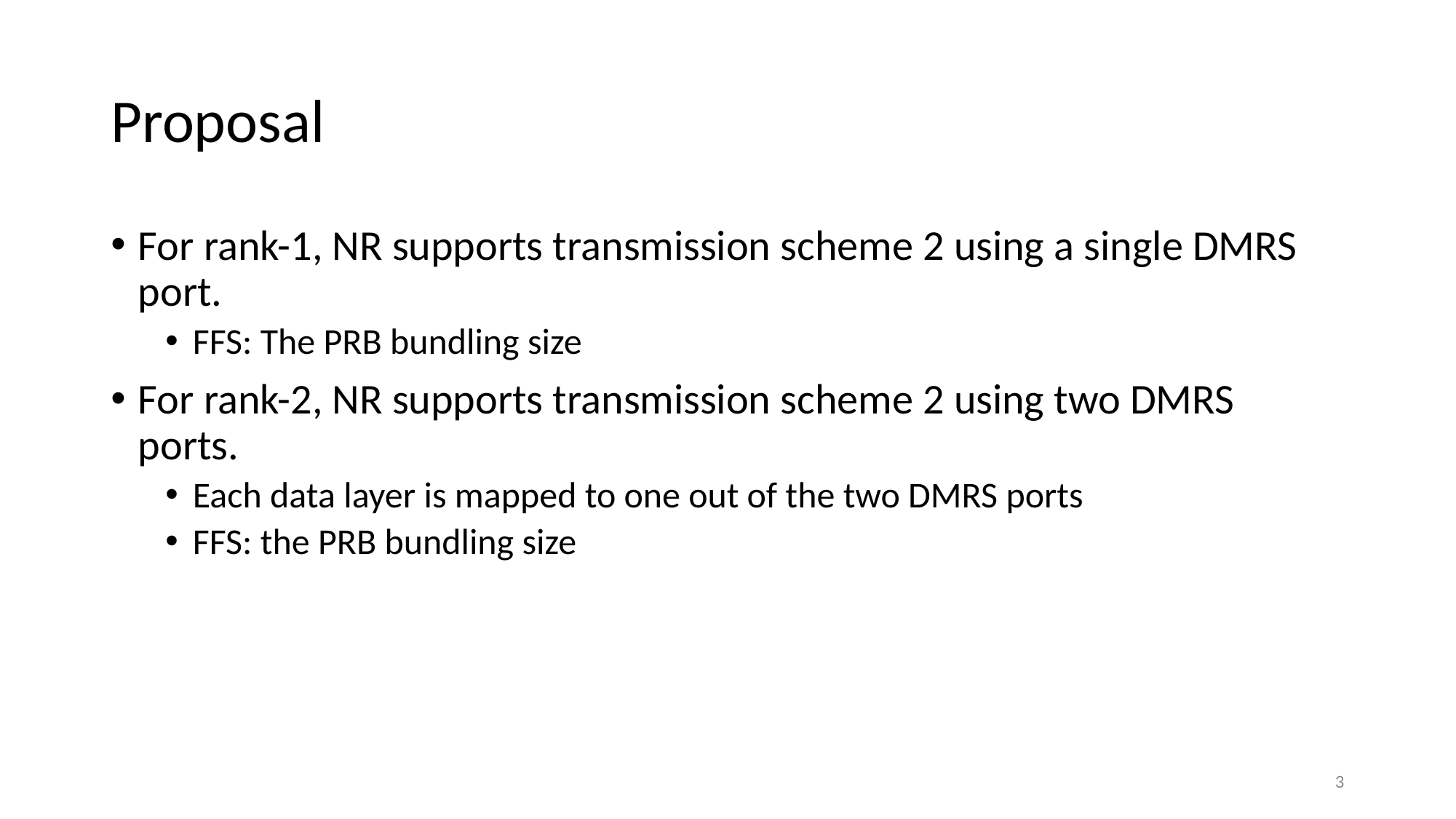

# Proposal
For rank-1, NR supports transmission scheme 2 using a single DMRS port.
FFS: The PRB bundling size
For rank-2, NR supports transmission scheme 2 using two DMRS ports.
Each data layer is mapped to one out of the two DMRS ports
FFS: the PRB bundling size
3